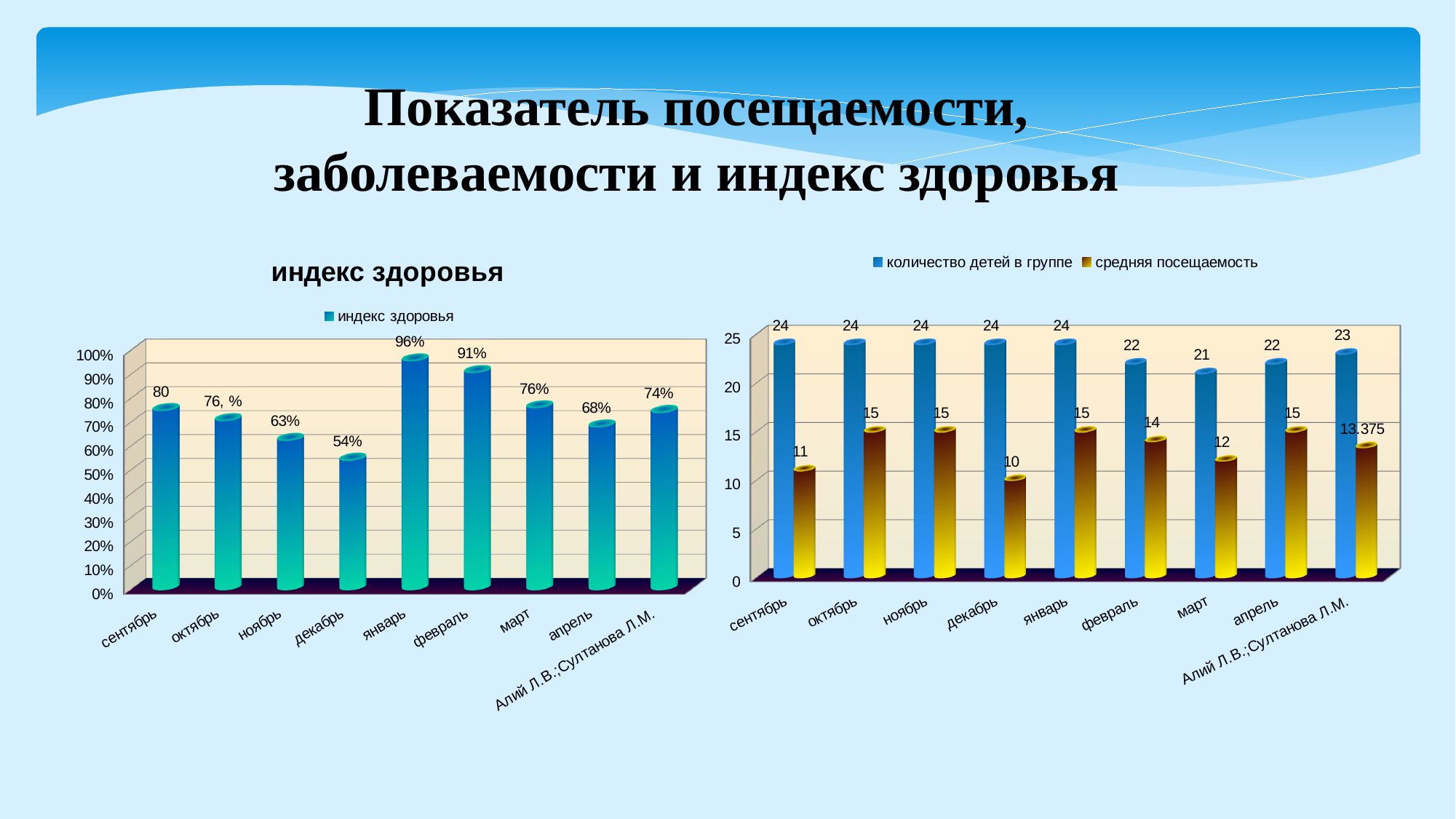

Показатель посещаемости,
заболеваемости и индекс здоровья

[unsupported chart]

[unsupported chart]